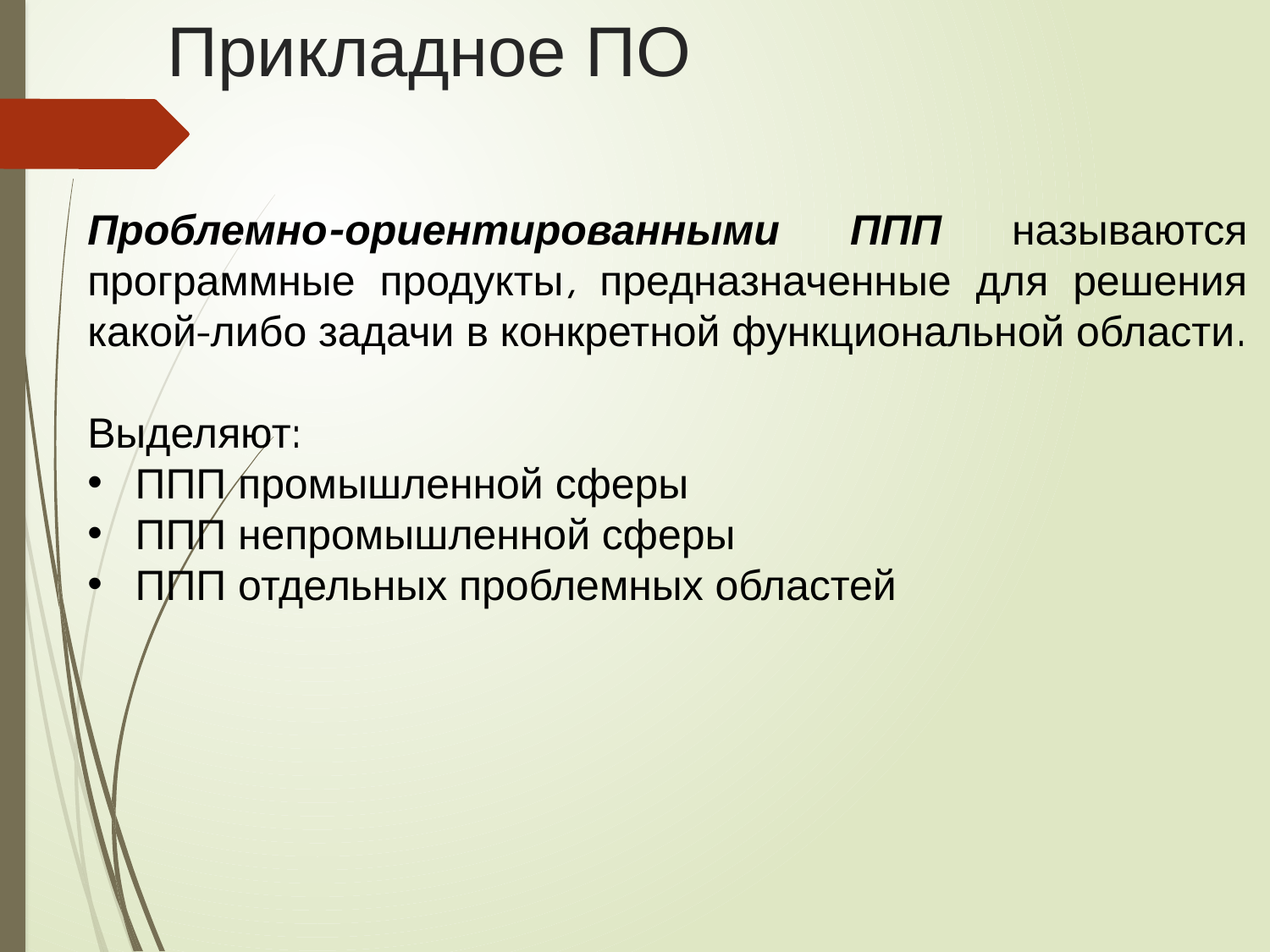

# Прикладное ПО
Проблемно-ориентированными ППП называются программные продукты, предназначенные для решения какой-либо задачи в конкретной функциональной области.

Выделяют:
ППП промышленной сферы
ППП непромышленной сферы
ППП отдельных проблемных областей